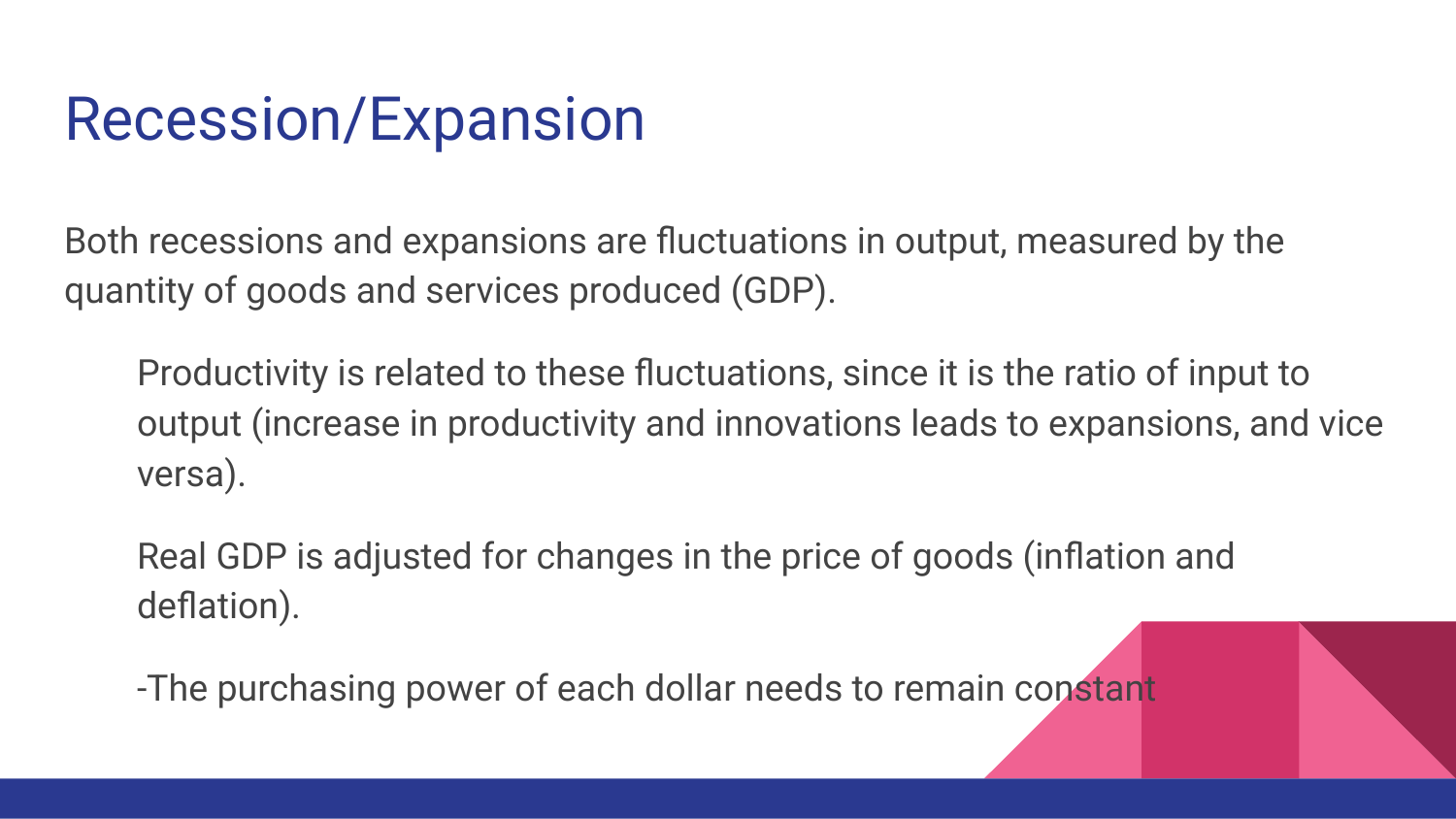

# Recession/Expansion
Both recessions and expansions are fluctuations in output, measured by the quantity of goods and services produced (GDP).
Productivity is related to these fluctuations, since it is the ratio of input to output (increase in productivity and innovations leads to expansions, and vice versa).
Real GDP is adjusted for changes in the price of goods (inflation and deflation).
-The purchasing power of each dollar needs to remain constant